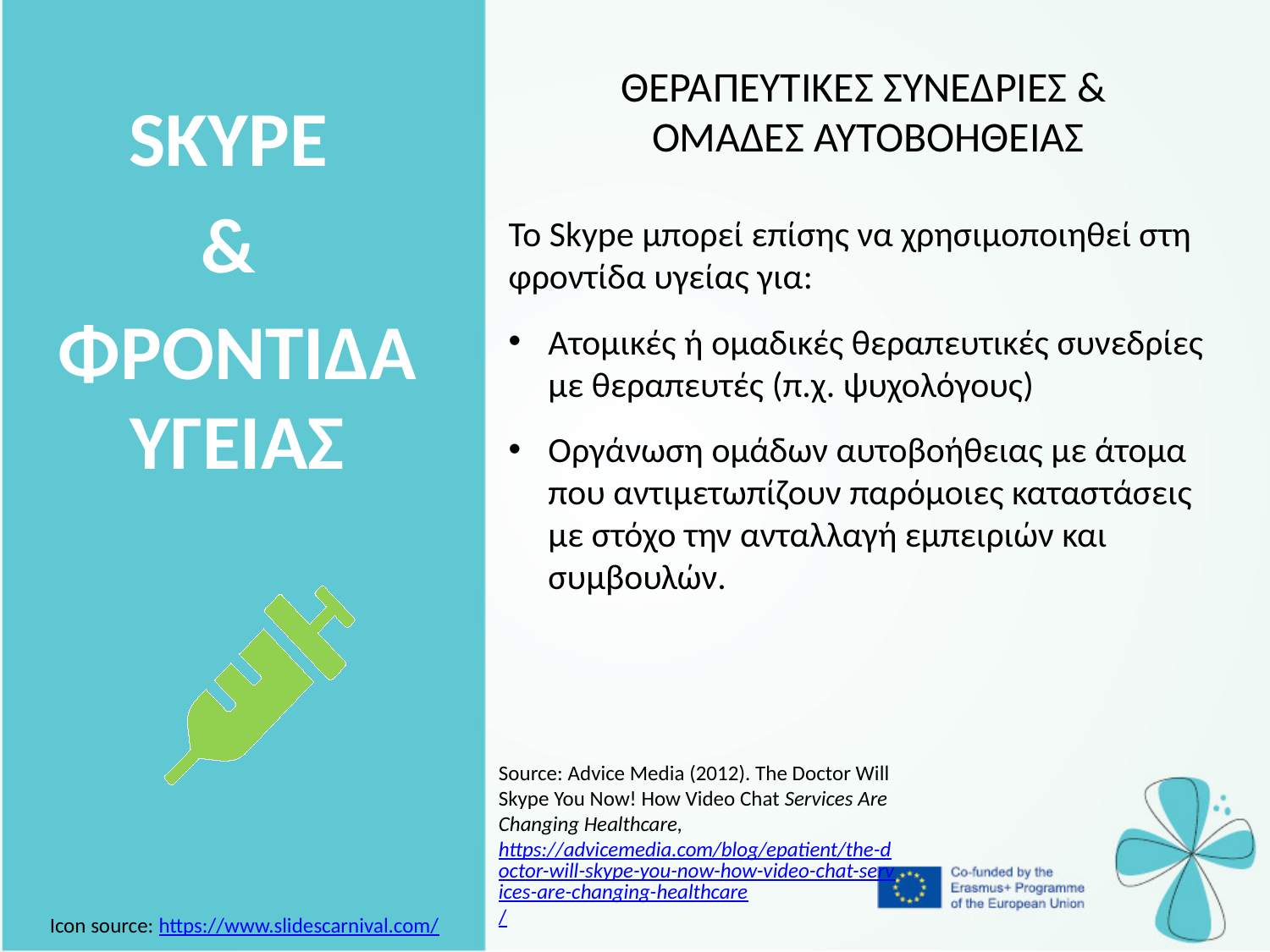

ΘΕΡΑΠΕΥΤΙΚΕΣ ΣΥΝΕΔΡΙΕΣ &
ΟΜΑΔΕΣ ΑΥΤΟΒΟΗΘΕΙΑΣ
Το Skype μπορεί επίσης να χρησιμοποιηθεί στη φροντίδα υγείας για:

Ατομικές ή ομαδικές θεραπευτικές συνεδρίες με θεραπευτές (π.χ. ψυχολόγους)

Οργάνωση ομάδων αυτοβοήθειας με άτομα που αντιμετωπίζουν παρόμοιες καταστάσεις με στόχο την ανταλλαγή εμπειριών και συμβουλών.
| SKYPE & ΦΡΟΝΤΙΔΑ ΥΓΕΙΑΣ |
| --- |

Source: Advice Media (2012). The Doctor Will Skype You Now! How Video Chat Services Are Changing Healthcare, https://advicemedia.com/blog/epatient/the-doctor-will-skype-you-now-how-video-chat-services-are-changing-healthcare/
Icon source: https://www.slidescarnival.com/